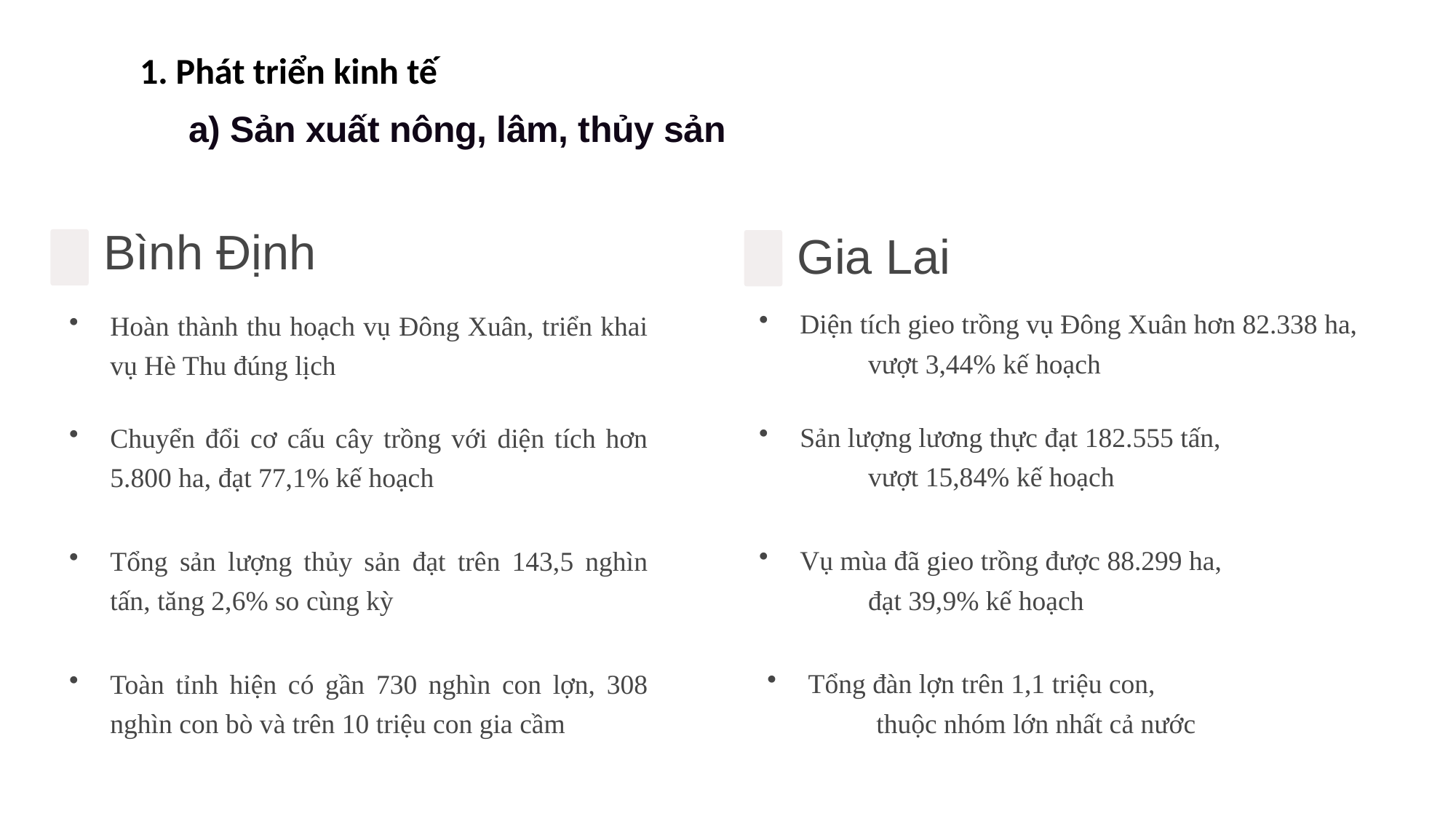

1. Phát triển kinh tế
a) Sản xuất nông, lâm, thủy sản

Bình Định
Gia Lai
Diện tích gieo trồng vụ Đông Xuân hơn 82.338 ha,
	vượt 3,44% kế hoạch
Hoàn thành thu hoạch vụ Đông Xuân, triển khai vụ Hè Thu đúng lịch
Sản lượng lương thực đạt 182.555 tấn,
	vượt 15,84% kế hoạch
Chuyển đổi cơ cấu cây trồng với diện tích hơn 5.800 ha, đạt 77,1% kế hoạch
Vụ mùa đã gieo trồng được 88.299 ha,
đạt 39,9% kế hoạch
Tổng sản lượng thủy sản đạt trên 143,5 nghìn tấn, tăng 2,6% so cùng kỳ
Tổng đàn lợn trên 1,1 triệu con,
	thuộc nhóm lớn nhất cả nước
Toàn tỉnh hiện có gần 730 nghìn con lợn, 308 nghìn con bò và trên 10 triệu con gia cầm